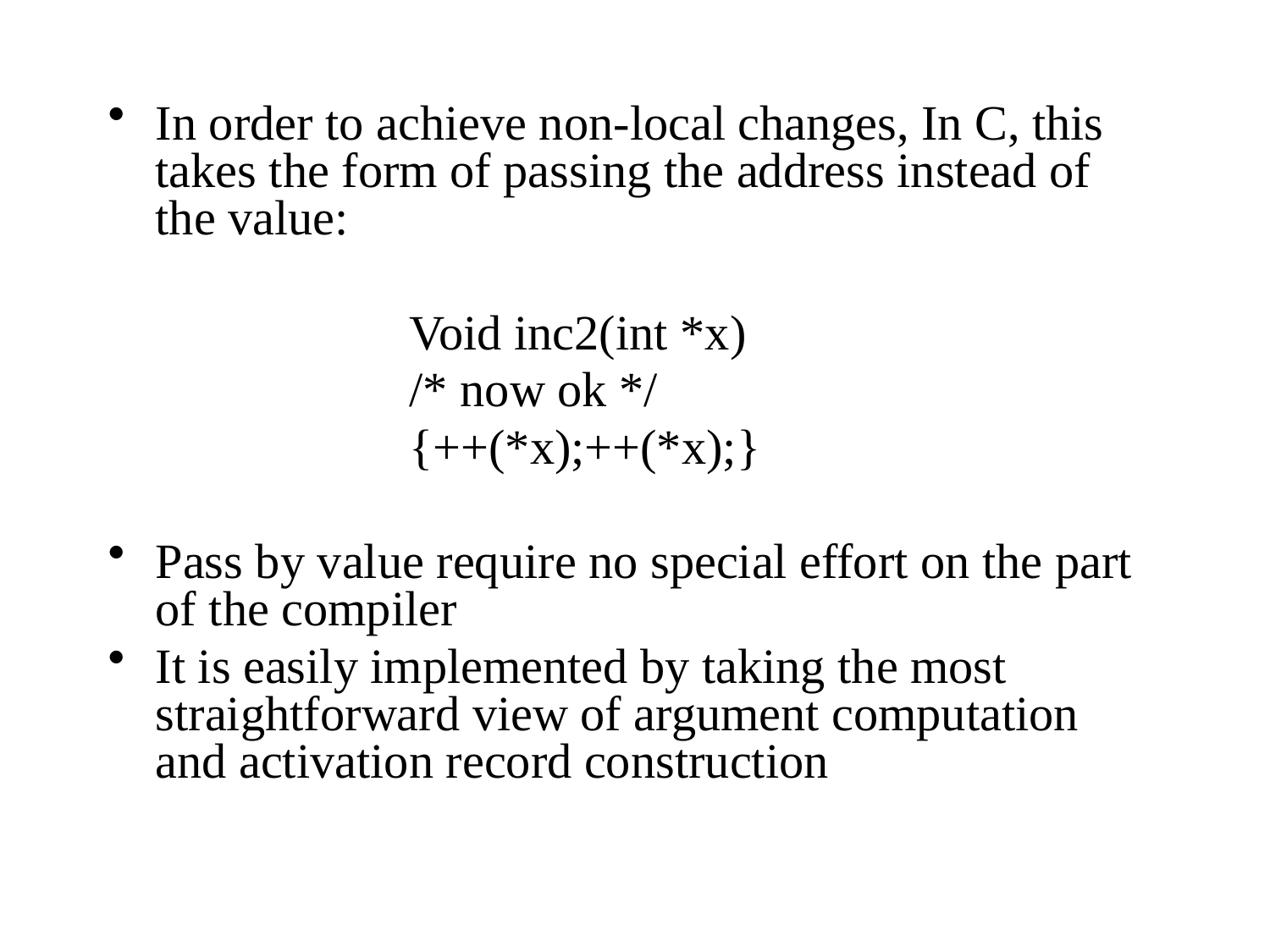

In order to achieve non-local changes, In C, this takes the form of passing the address instead of the value:

			Void inc2(int *x)
			/* now ok */
			{++(*x);++(*x);}

Pass by value require no special effort on the part of the compiler
It is easily implemented by taking the most straightforward view of argument computation and activation record construction